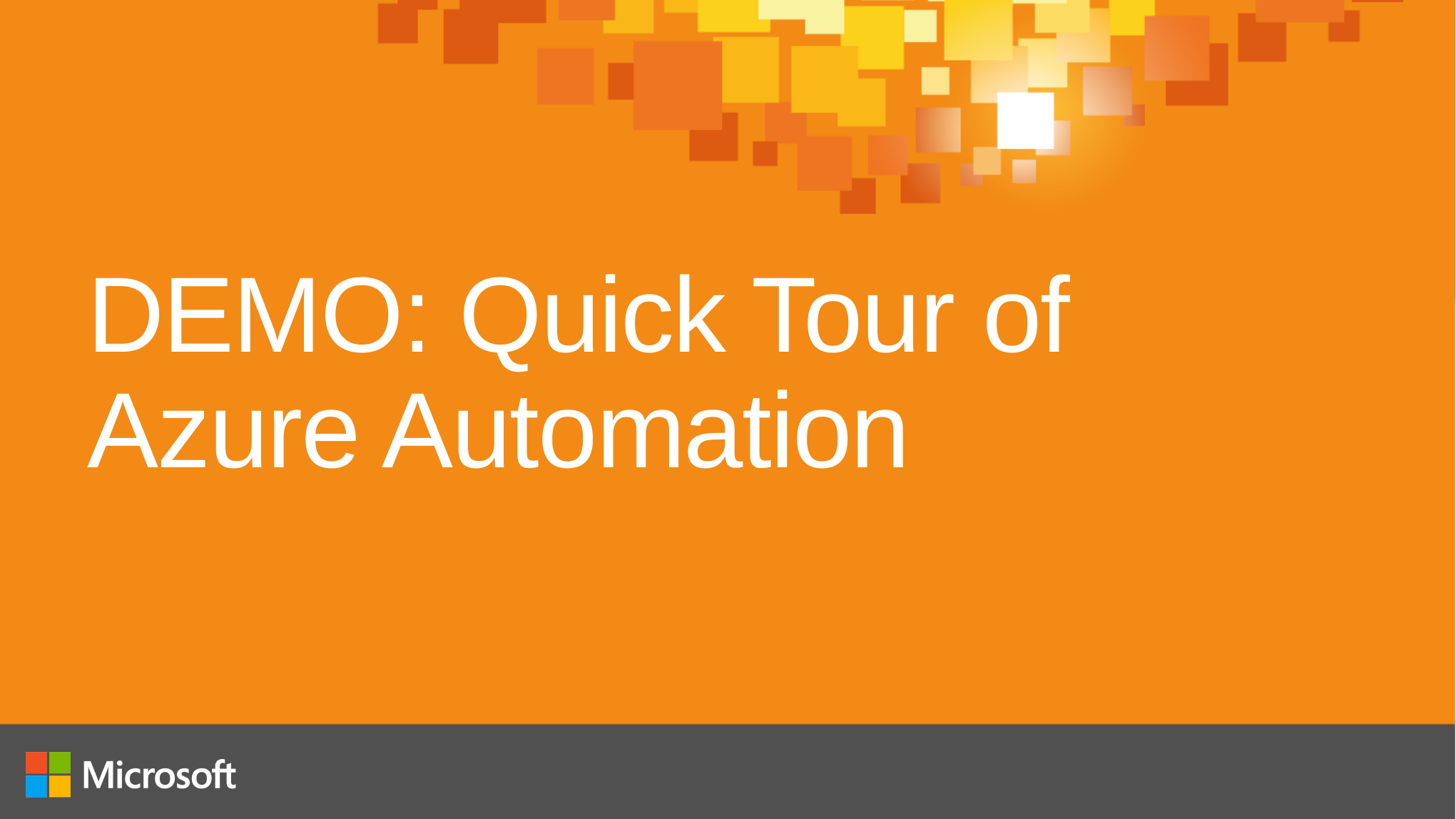

# DEMO: Quick Tour of Azure Automation